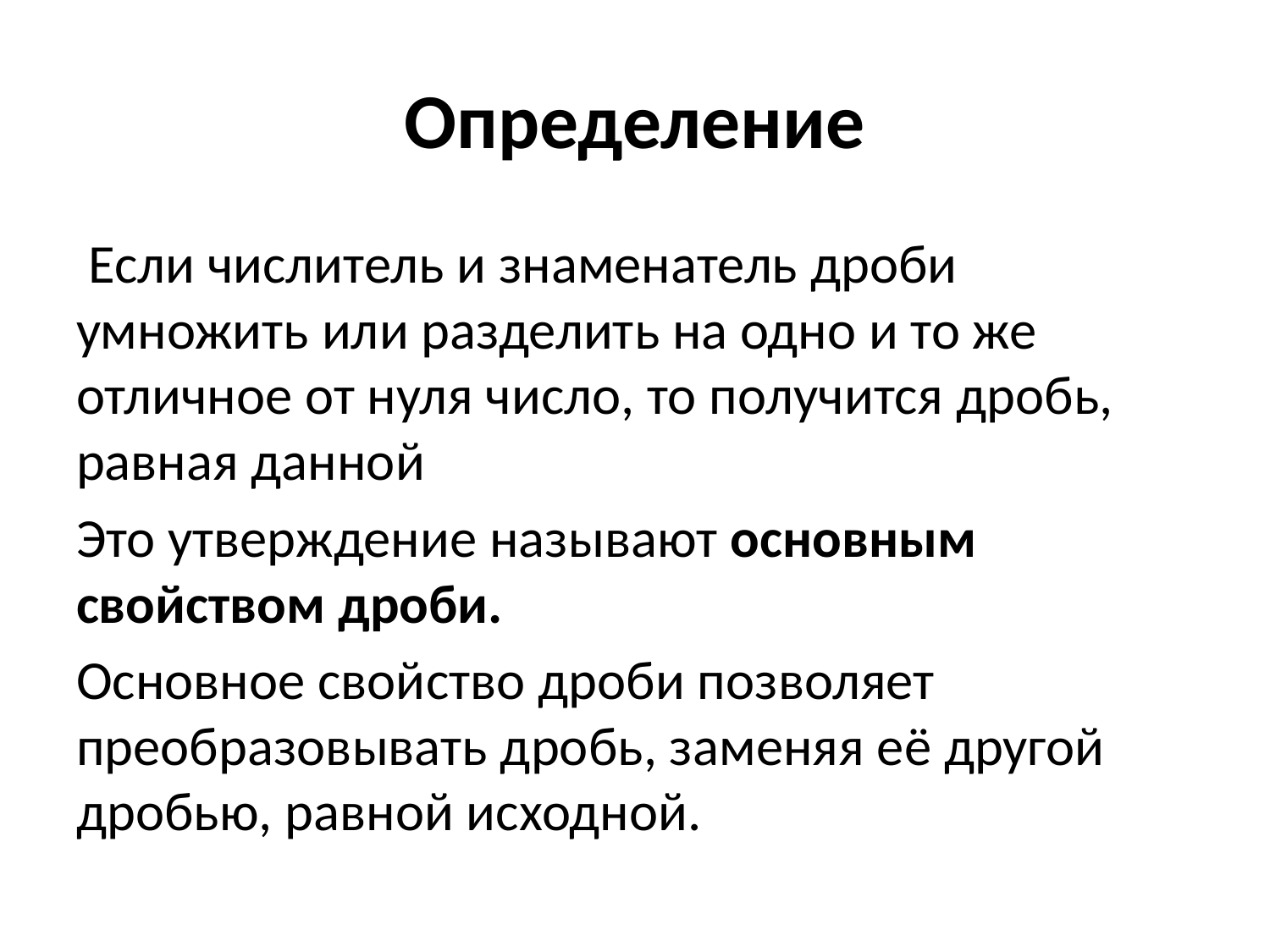

# Определение
 Если числитель и знаменатель дроби умножить или разделить на одно и то же отличное от нуля число, то получится дробь, равная данной
Это утверждение называют основным свойством дроби.
Основное свойство дроби позволяет преобразовывать дробь, заменяя её другой дробью, равной исходной.